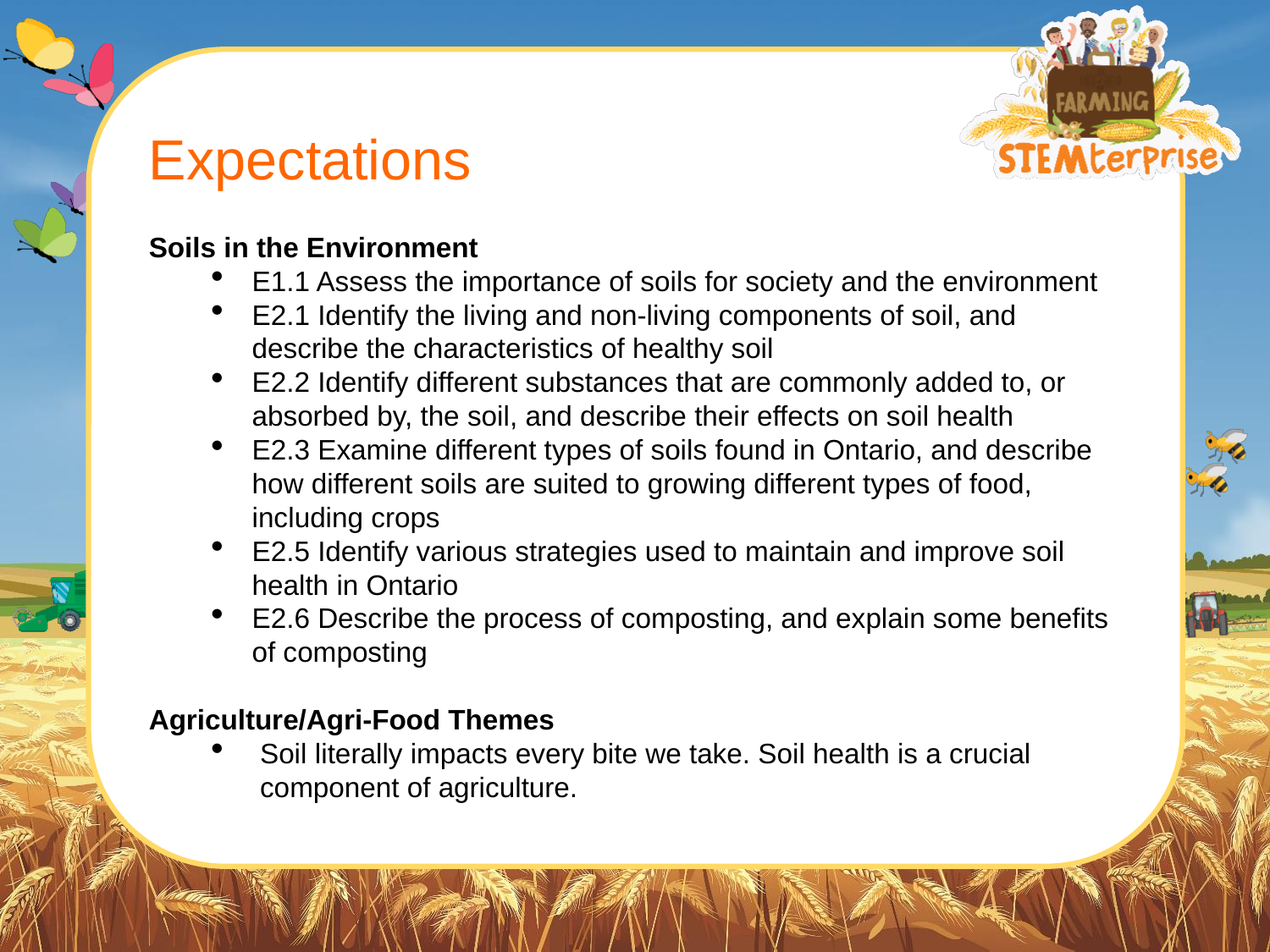

# Expectations
Soils in the Environment
E1.1 Assess the importance of soils for society and the environment
E2.1 Identify the living and non-living components of soil, and describe the characteristics of healthy soil
E2.2 Identify different substances that are commonly added to, or absorbed by, the soil, and describe their effects on soil health
E2.3 Examine different types of soils found in Ontario, and describe how different soils are suited to growing different types of food, including crops
E2.5 Identify various strategies used to maintain and improve soil health in Ontario
E2.6 Describe the process of composting, and explain some benefits of composting

Agriculture/Agri-Food Themes
Soil literally impacts every bite we take. Soil health is a crucial component of agriculture.